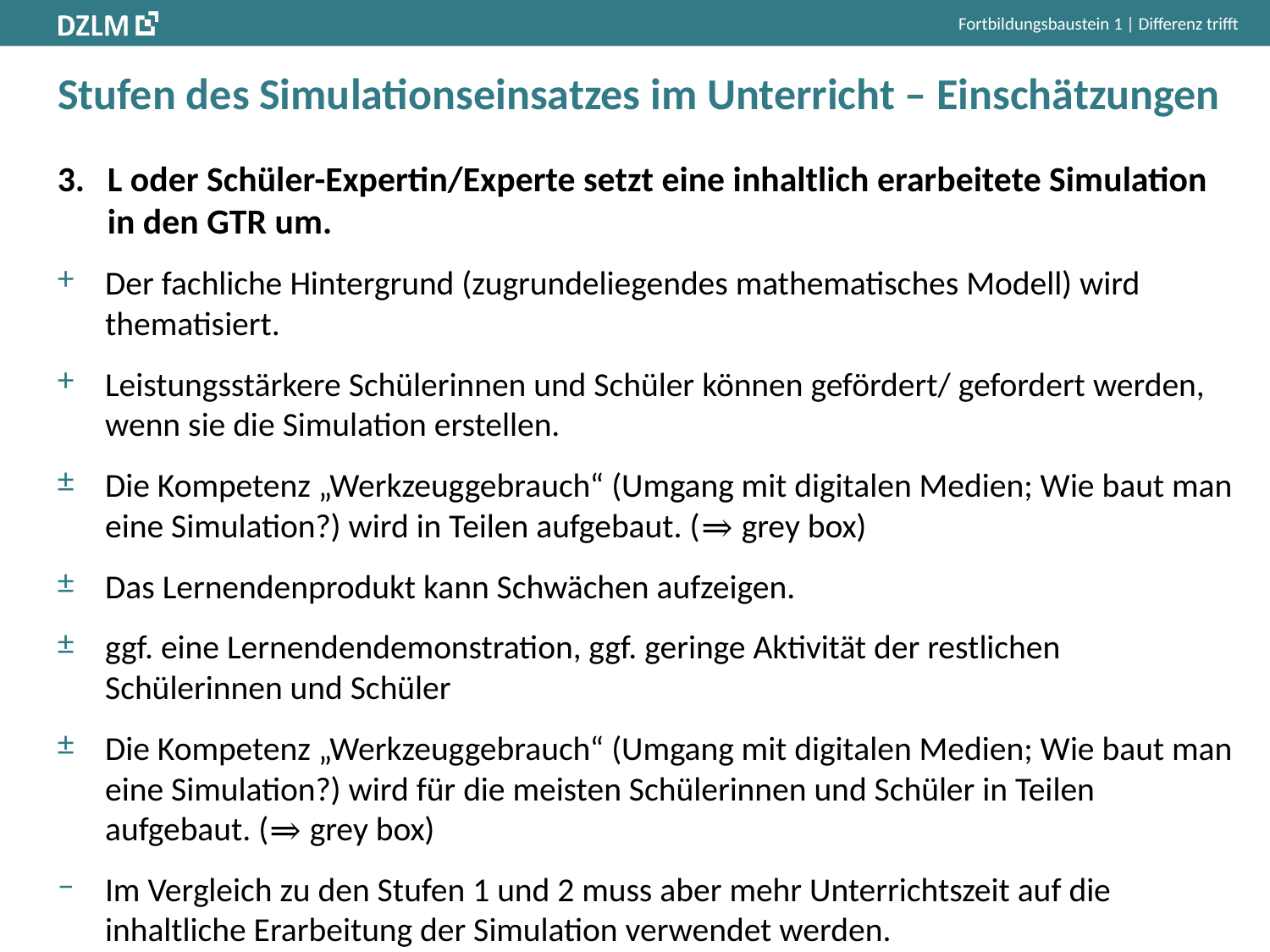

Fortbildungsbaustein 1 | Differenz trifft
# Stufen des Simulationseinsatzes im Unterricht – Einschätzungen
L oder Schüler-Expertin/Experte setzt eine inhaltlich erarbeitete Simulation in den GTR um.
Der fachliche Hintergrund (zugrundeliegendes mathematisches Modell) wird thematisiert.
Leistungsstärkere Schülerinnen und Schüler können gefördert/ gefordert werden, wenn sie die Simulation erstellen.
Die Kompetenz „Werkzeuggebrauch“ (Umgang mit digitalen Medien; Wie baut man eine Simulation?) wird in Teilen aufgebaut. (⇒ grey box)
Das Lernendenprodukt kann Schwächen aufzeigen.
ggf. eine Lernendendemonstration, ggf. geringe Aktivität der restlichen Schülerinnen und Schüler
Die Kompetenz „Werkzeuggebrauch“ (Umgang mit digitalen Medien; Wie baut man eine Simulation?) wird für die meisten Schülerinnen und Schüler in Teilen aufgebaut. (⇒ grey box)
Im Vergleich zu den Stufen 1 und 2 muss aber mehr Unterrichtszeit auf die inhaltliche Erarbeitung der Simulation verwendet werden.